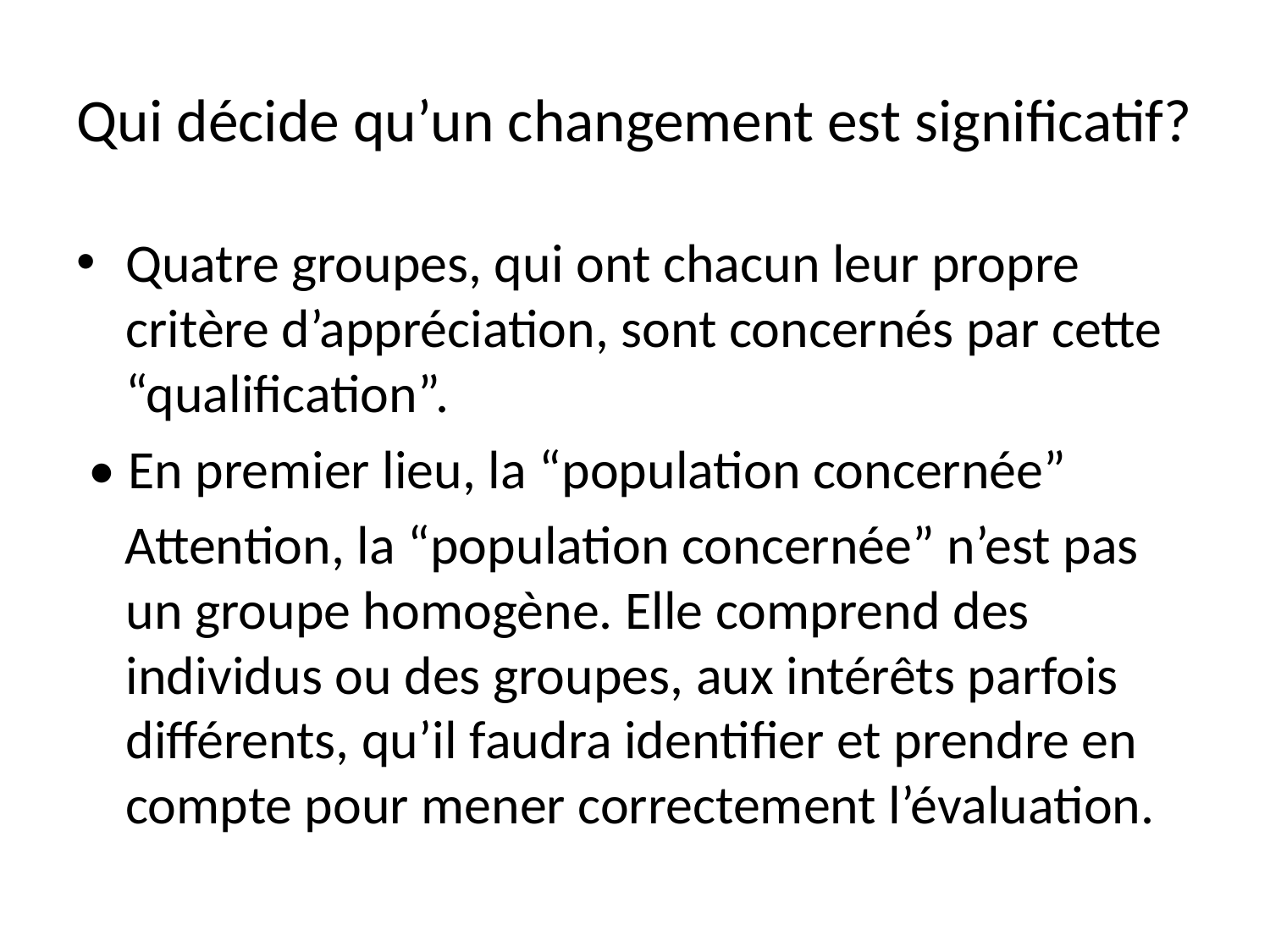

# Qui décide qu’un changement est significatif?
Quatre groupes, qui ont chacun leur propre critère d’appréciation, sont concernés par cette “qualification”.
 • En premier lieu, la “population concernée”
    Attention, la “population concernée” n’est pas un groupe homogène. Elle comprend des individus ou des groupes, aux intérêts parfois différents, qu’il faudra identifier et prendre en compte pour mener correctement l’évaluation.